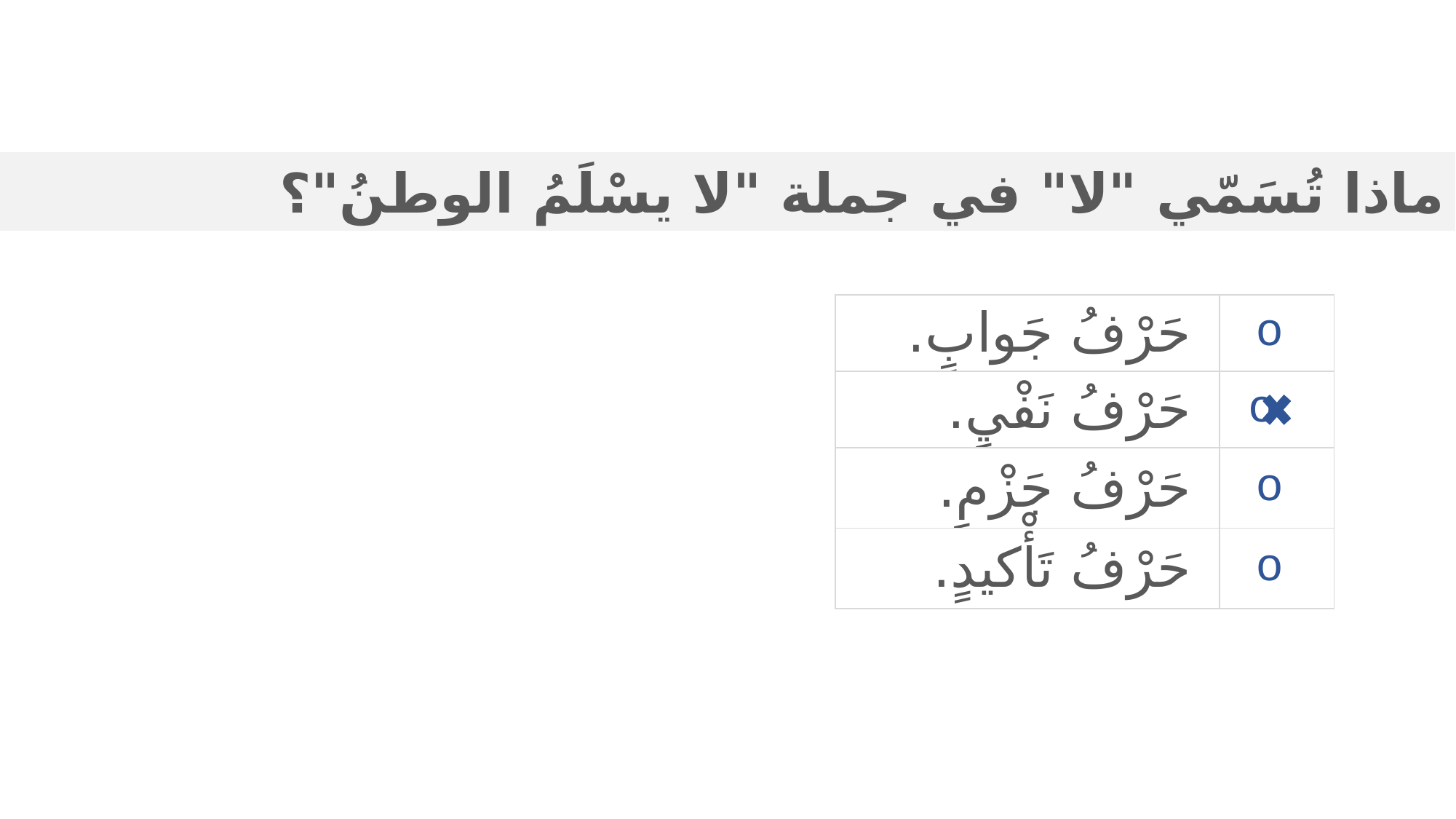

ماذا تُسَمّي "لا" في جملة "لا يسْلَمُ الوطنُ"؟
| حَرْفُ جَوابٍ. |  |
| --- | --- |
| حَرْفُ نَفْيٍ. |  |
| حَرْفُ جَزْمٍ. |  |
| حَرْفُ تَأْكيدٍ. |  |